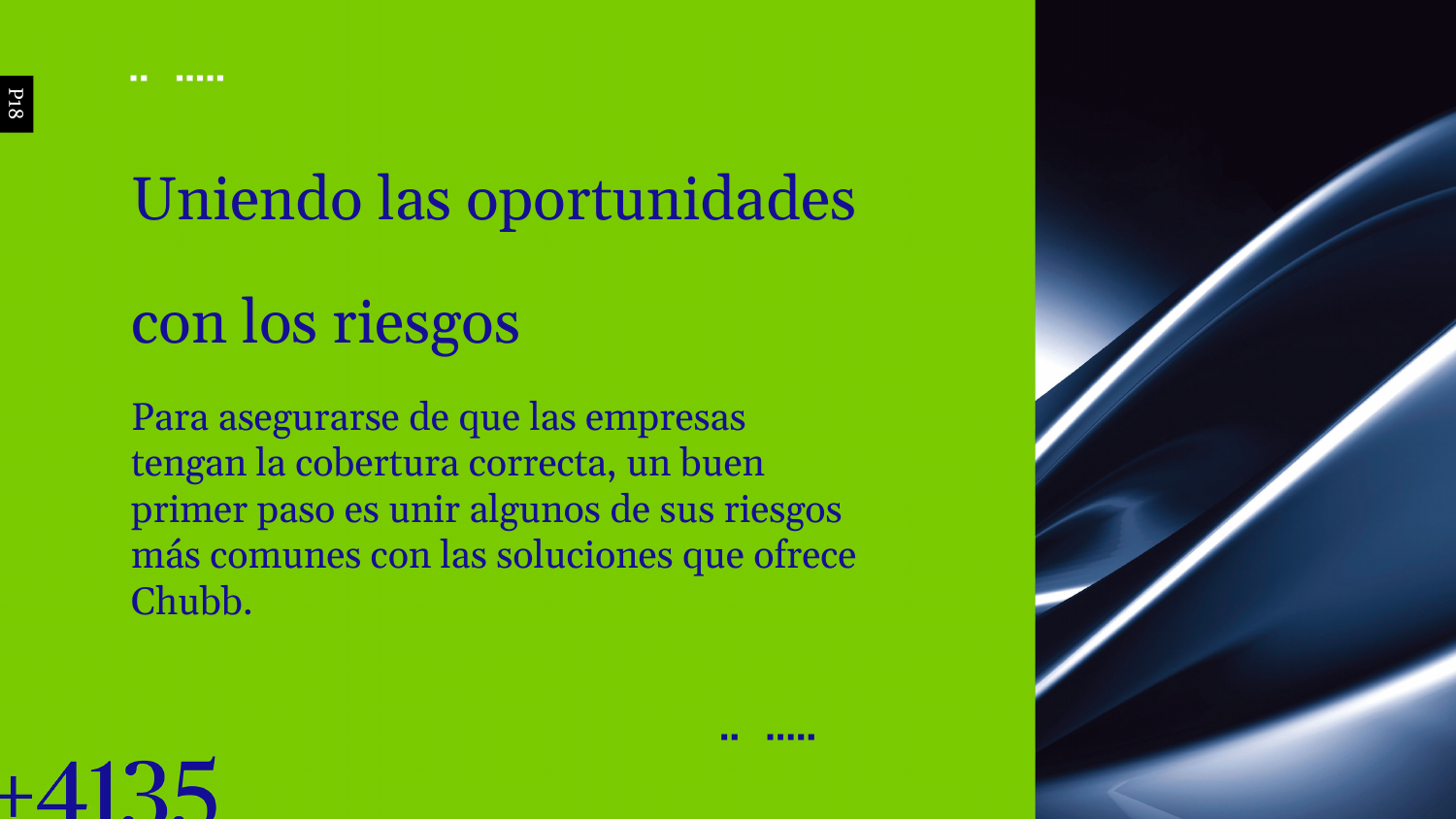

P18
Uniendo las oportunidades
con los riesgos
Para asegurarse de que las empresas tengan la cobertura correcta, un buen primer paso es unir algunos de sus riesgos más comunes con las soluciones que ofrece Chubb.